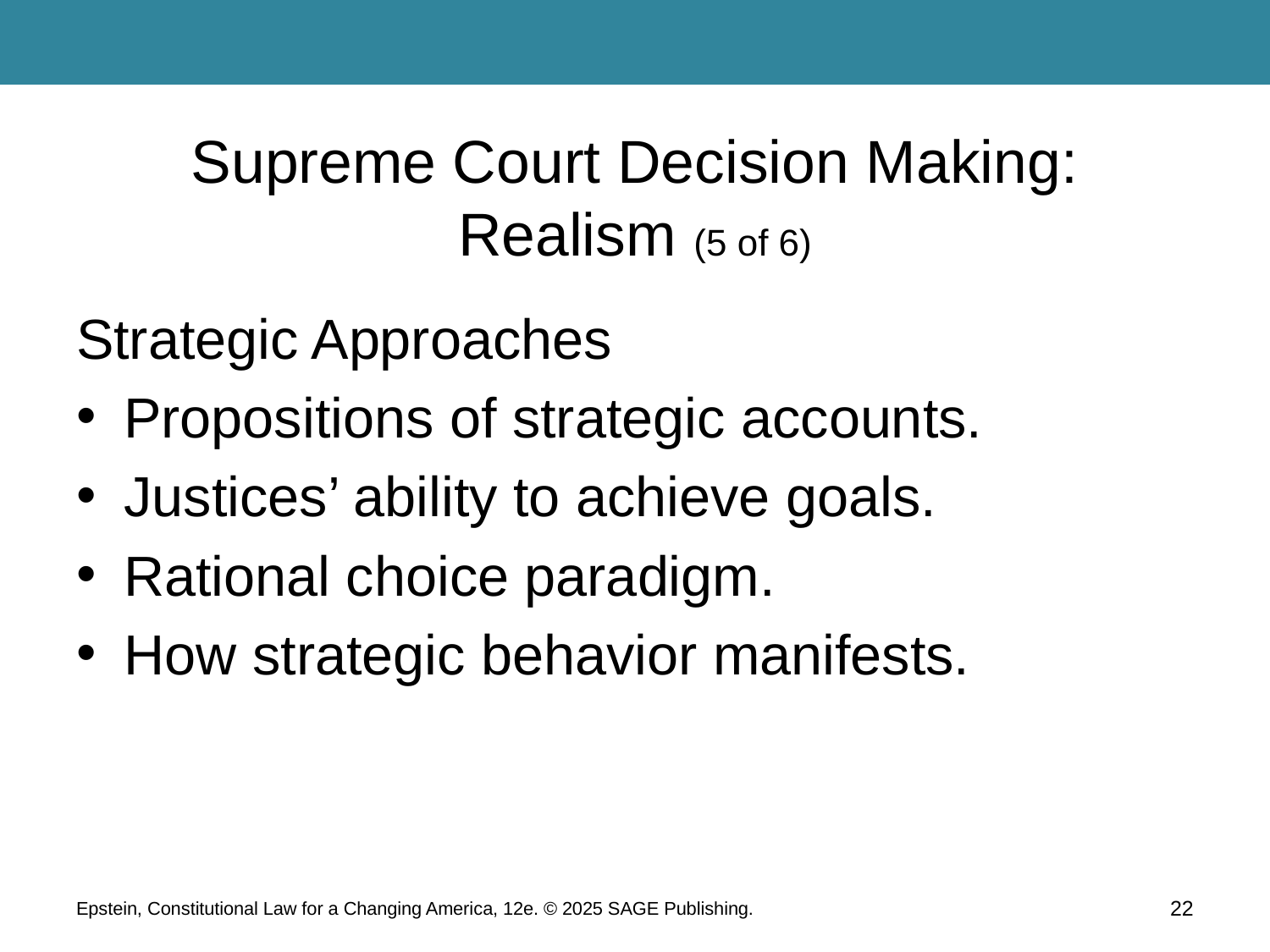

# Supreme Court Decision Making: Realism (5 of 6)
Strategic Approaches
Propositions of strategic accounts.
Justices’ ability to achieve goals.
Rational choice paradigm.
How strategic behavior manifests.
Epstein, Constitutional Law for a Changing America, 12e. © 2025 SAGE Publishing.
22